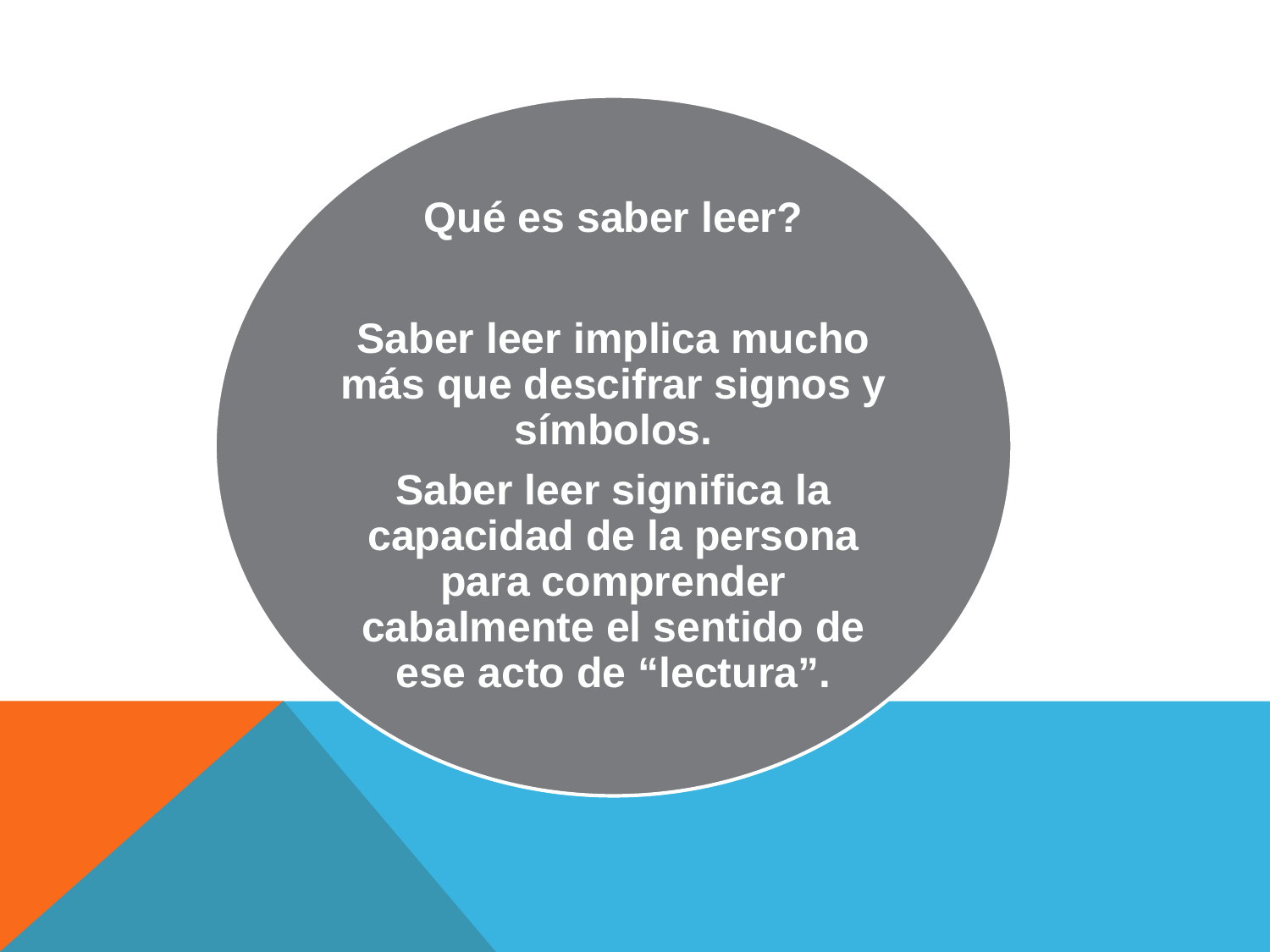

Qué es saber leer?

Saber leer implica mucho más que descifrar signos y símbolos.
Saber leer significa la capacidad de la persona para comprender cabalmente el sentido de ese acto de “lectura”.